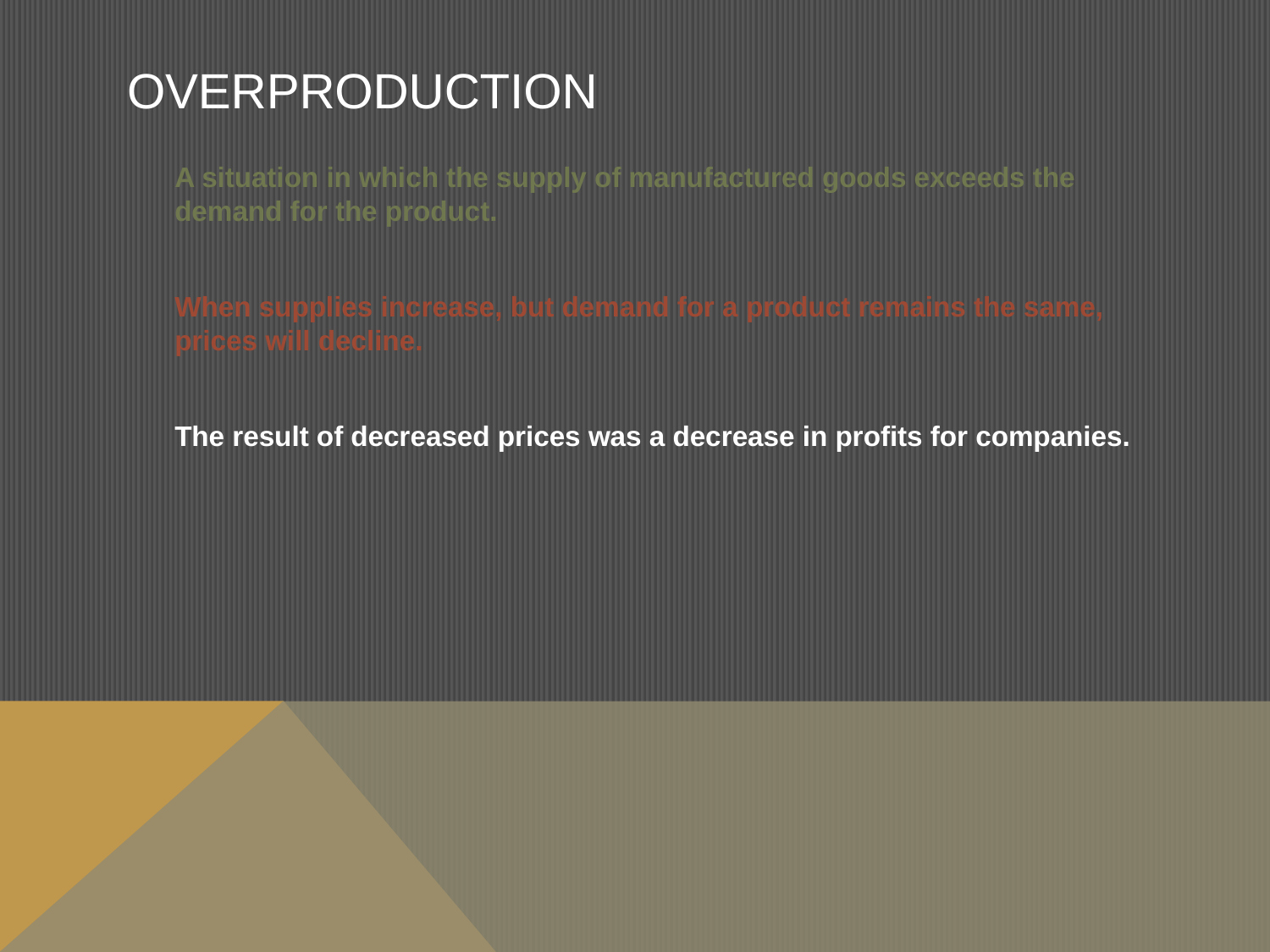

# Overproduction
	A situation in which the supply of manufactured goods exceeds the demand for the product.

	When supplies increase, but demand for a product remains the same, prices will decline.

	The result of decreased prices was a decrease in profits for companies.